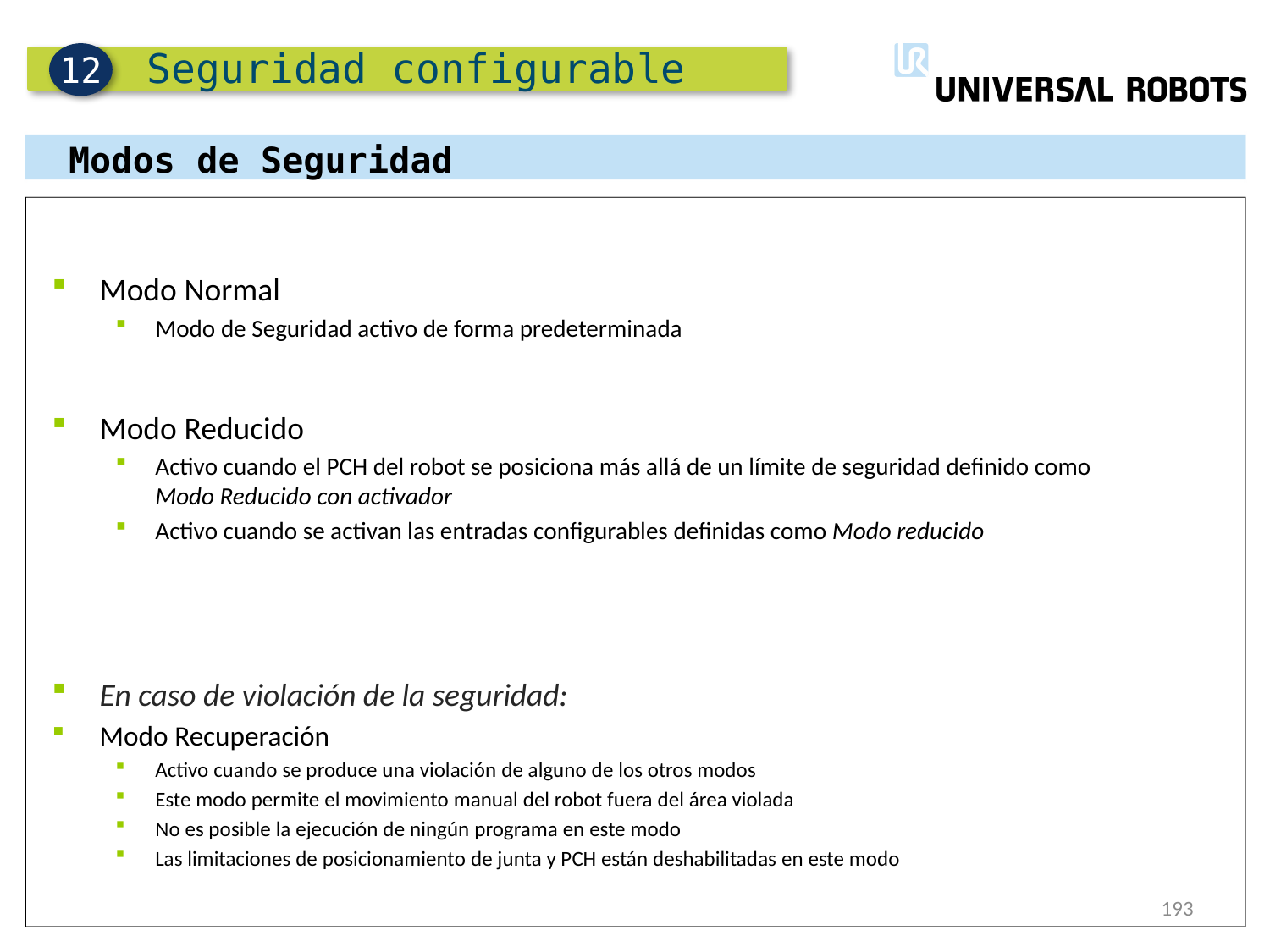

Seguridad configurable

12

Modos de Seguridad

Modo Normal
Modo de Seguridad activo de forma predeterminada

Modo Reducido
Activo cuando el PCH del robot se posiciona más allá de un límite de seguridad definido como Modo Reducido con activador
Activo cuando se activan las entradas configurables definidas como Modo reducido

En caso de violación de la seguridad:
Modo Recuperación
Activo cuando se produce una violación de alguno de los otros modos
Este modo permite el movimiento manual del robot fuera del área violada
No es posible la ejecución de ningún programa en este modo
Las limitaciones de posicionamiento de junta y PCH están deshabilitadas en este modo
193